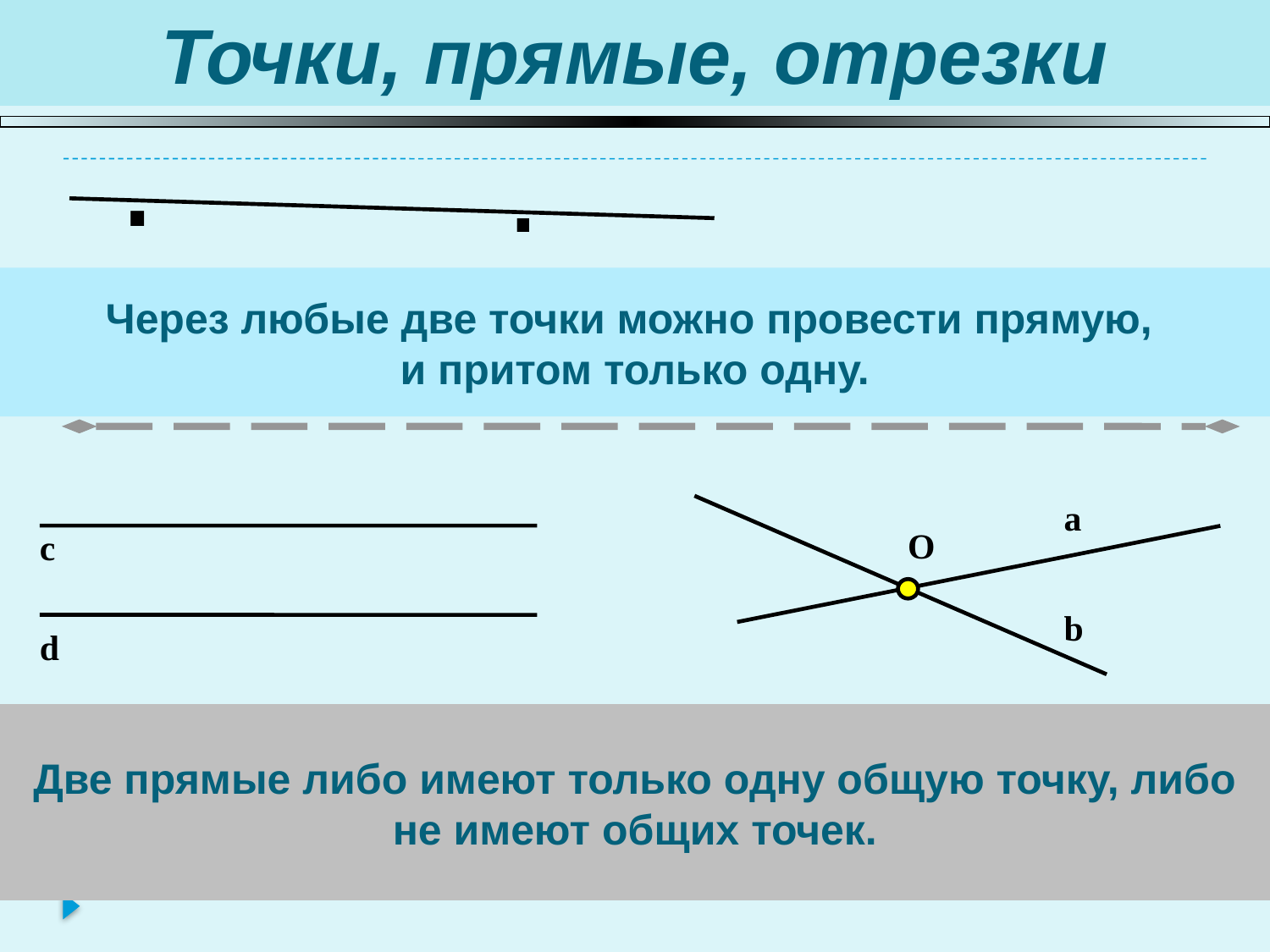

Точки, прямые, отрезки
.
.

Через любые две точки можно провести прямую,
и притом только одну.

a
O

b
c

d
Две прямые либо имеют только одну общую точку, либо не имеют общих точек.